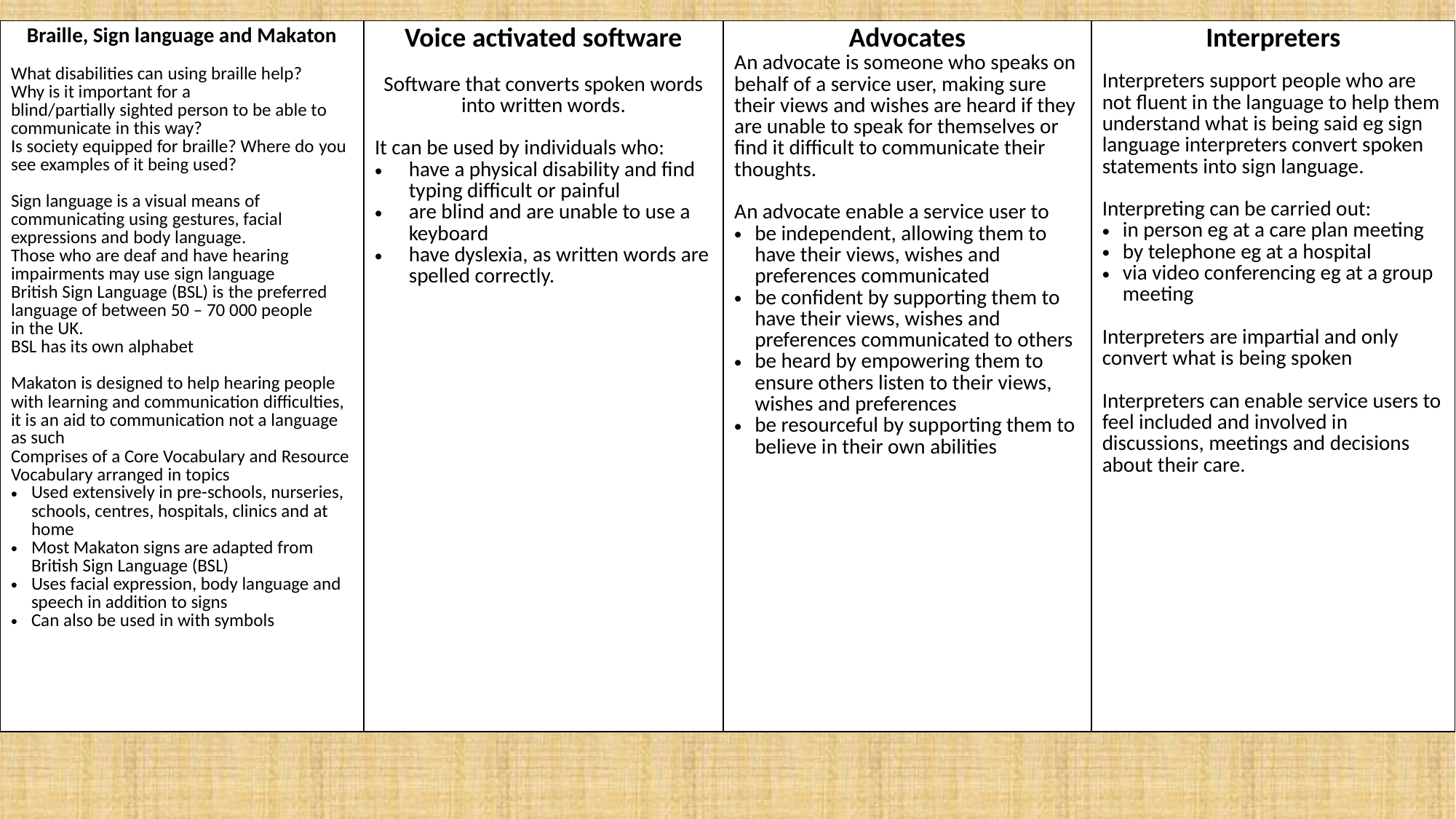

| Braille, Sign language and Makaton ​What disabilities can using braille help?​ ​Why is it important for a blind/partially sighted person to be able to communicate in this way?​ ​Is society equipped for braille? Where do you see examples of it being used? Sign language is a visual means of communicating using gestures, facial expressions and body language.​ Those who are deaf and have hearing impairments may use sign language​ British Sign Language (BSL) is the preferred language of between 50 – 70 000 people in the UK.​ BSL has its own alphabet  Makaton is designed to help hearing people with learning and communication difficulties, it is an aid to communication not a language as such​ Comprises of a Core Vocabulary and Resource Vocabulary arranged in topics​ Used extensively in pre-schools, nurseries, schools, centres, hospitals, clinics and at home​ Most Makaton signs are adapted from British Sign Language (BSL)​ Uses facial expression, body language and speech in addition to signs​ Can also be used in with symbols​ | Voice activated software Software that converts spoken words into written words. It can be used by individuals who:​ have a physical disability and find typing difficult or painful​ are blind and are unable to use a keyboard​ have dyslexia, as written words are spelled correctly. | Advocates An advocate is someone who speaks on behalf of a service user, making sure their views and wishes are heard if they are unable to speak for themselves or find it difficult to communicate their thoughts. ​ An advocate enable a service user to ​ be independent, allowing them to have their views, wishes and preferences communicated​ be confident by supporting them to have their views, wishes and preferences communicated to others​ be heard by empowering them to ensure others listen to their views, wishes and preferences ​ be resourceful by supporting them to believe in their own abilities | Interpreters Interpreters support people who are not fluent in the language to help them understand what is being said eg sign language interpreters convert spoken statements into sign language.​ ​ Interpreting can be carried out:​ in person eg at a care plan meeting​ by telephone eg at a hospital​ via video conferencing eg at a group meeting​ ​ Interpreters are impartial and only convert what is being spoken​ ​ Interpreters can enable service users to feel included and involved in discussions, meetings and decisions about their care. |
| --- | --- | --- | --- |